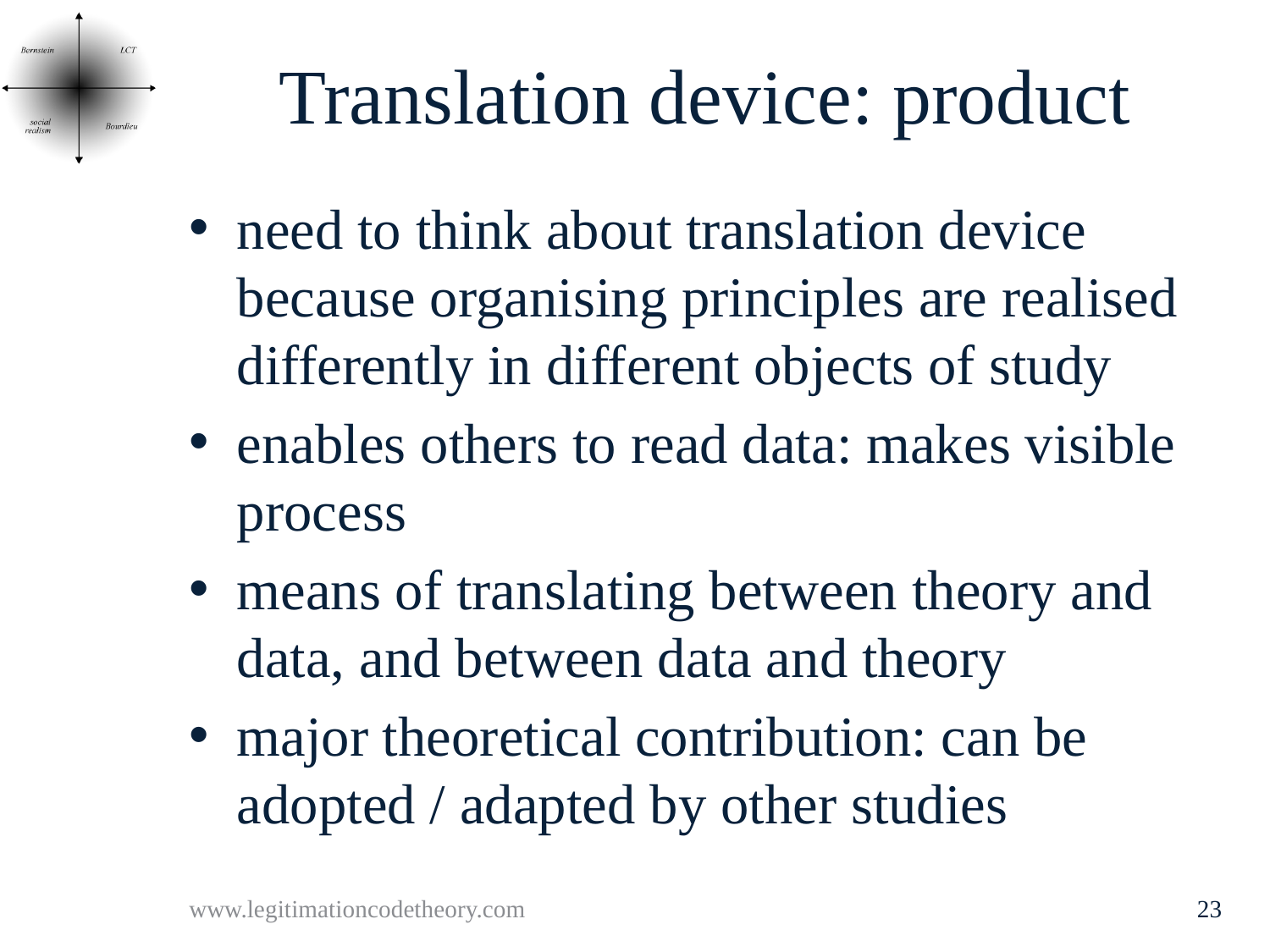

# Translation device: product

need to think about translation device because organising principles are realised differently in different objects of study
enables others to read data: makes visible process
means of translating between theory and data, and between data and theory
major theoretical contribution: can be adopted / adapted by other studies

www.legitimationcodetheory.com
23